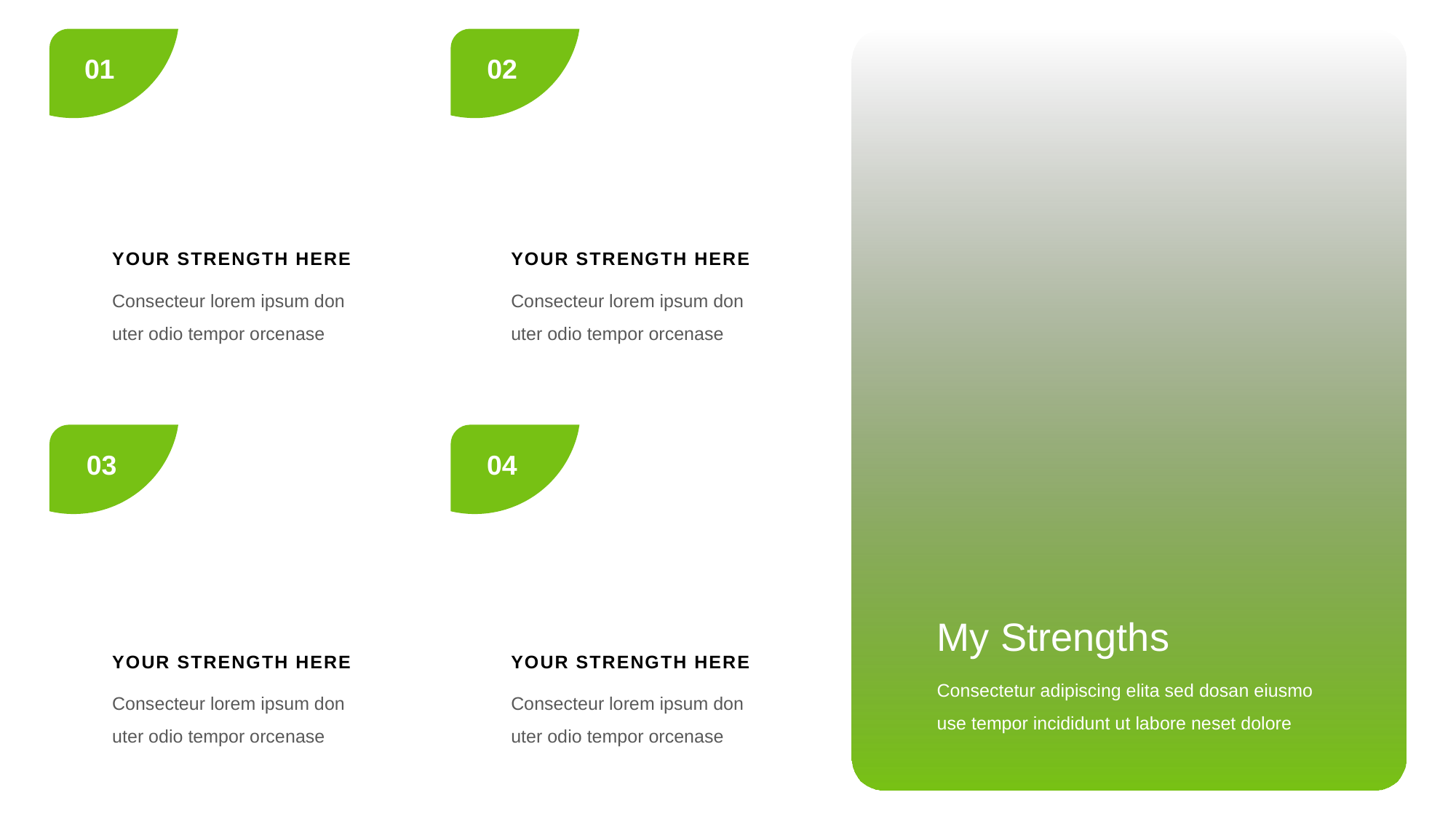

01
02
YOUR STRENGTH HERE
YOUR STRENGTH HERE
Consecteur lorem ipsum don uter odio tempor orcenase
Consecteur lorem ipsum don uter odio tempor orcenase

03
04
My Strengths
YOUR STRENGTH HERE
YOUR STRENGTH HERE
Consectetur adipiscing elita sed dosan eiusmo use tempor incididunt ut labore neset dolore
Consecteur lorem ipsum don uter odio tempor orcenase
Consecteur lorem ipsum don uter odio tempor orcenase